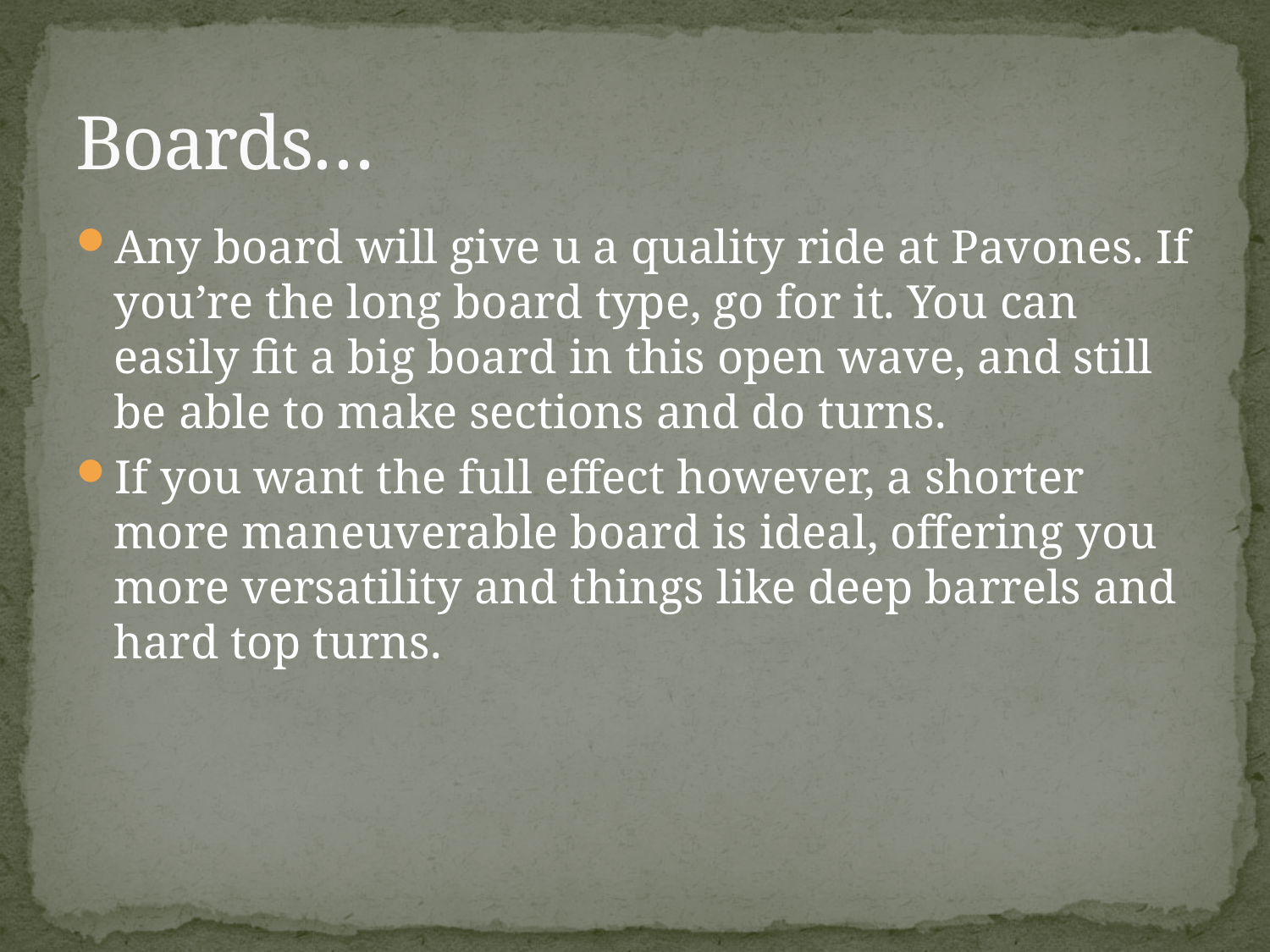

# Boards…
Any board will give u a quality ride at Pavones. If you’re the long board type, go for it. You can easily fit a big board in this open wave, and still be able to make sections and do turns.
If you want the full effect however, a shorter more maneuverable board is ideal, offering you more versatility and things like deep barrels and hard top turns.